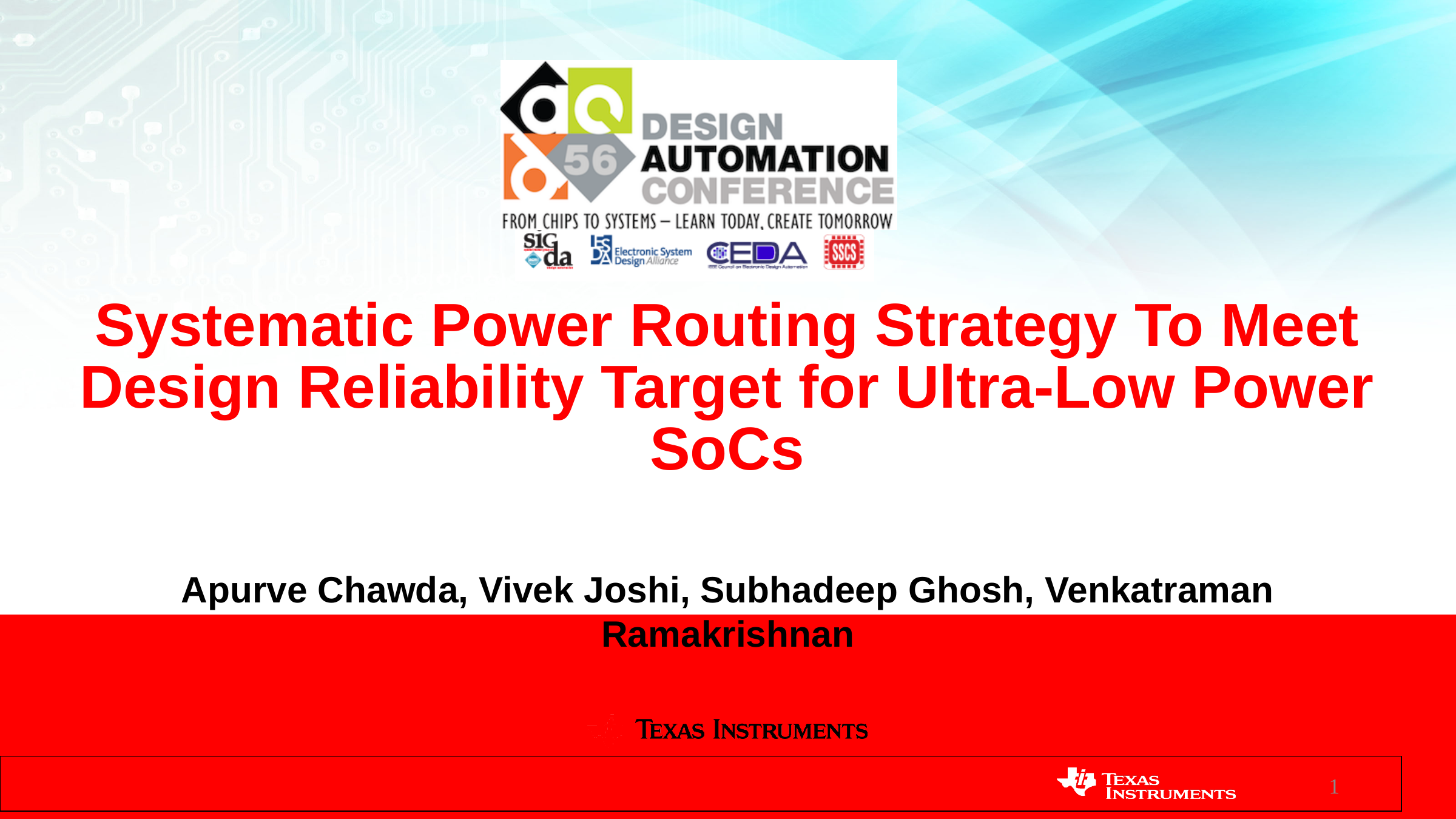

# Systematic Power Routing Strategy To Meet Design Reliability Target for Ultra-Low Power SoCs
Apurve Chawda, Vivek Joshi, Subhadeep Ghosh, Venkatraman Ramakrishnan

1